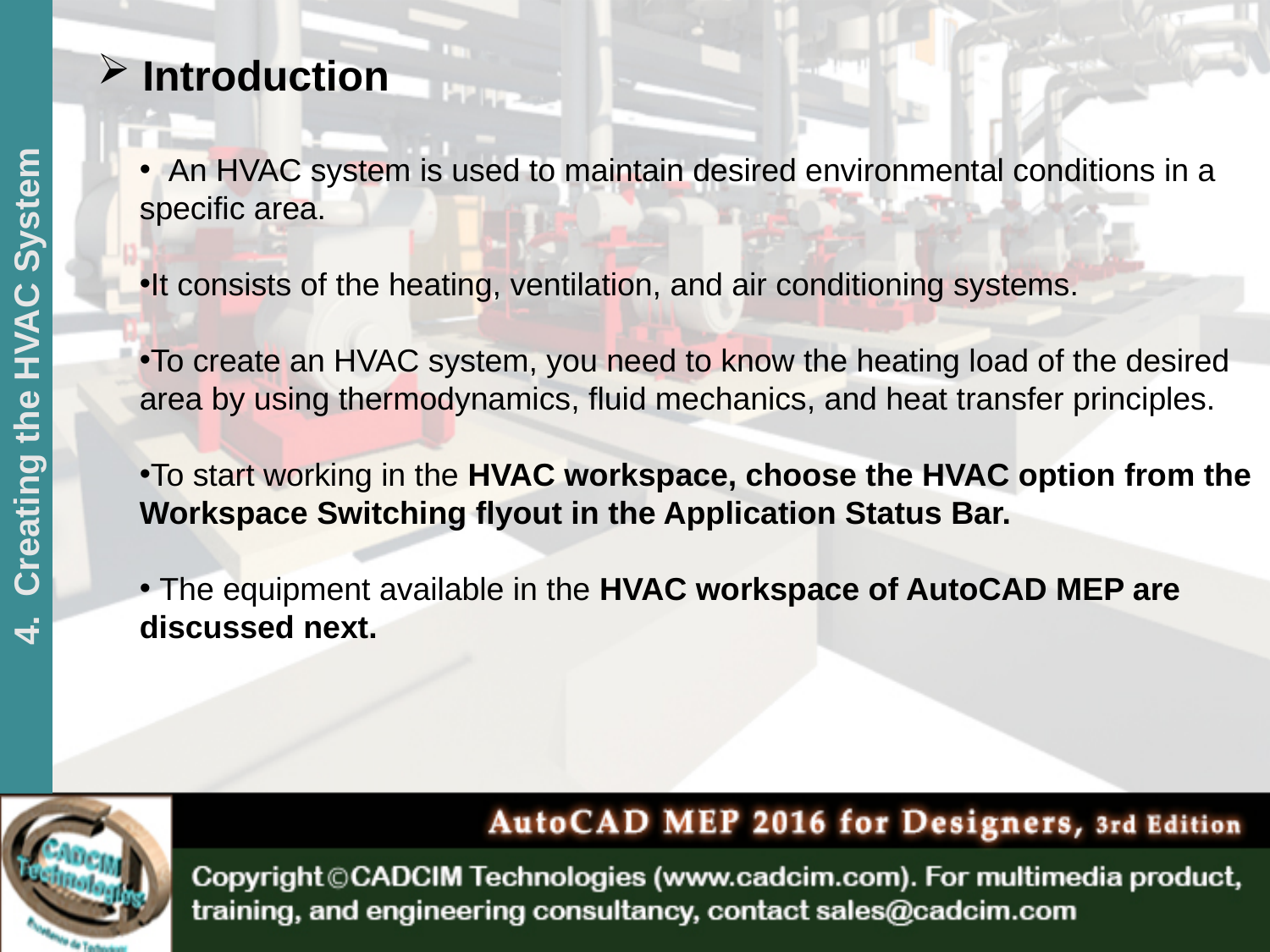

Introduction

  An HVAC system is used to maintain desired environmental conditions in a specific area.

It consists of the heating, ventilation, and air conditioning systems.

To create an HVAC system, you need to know the heating load of the desired area by using thermodynamics, fluid mechanics, and heat transfer principles.

To start working in the HVAC workspace, choose the HVAC option from the Workspace Switching flyout in the Application Status Bar.

 The equipment available in the HVAC workspace of AutoCAD MEP are discussed next.